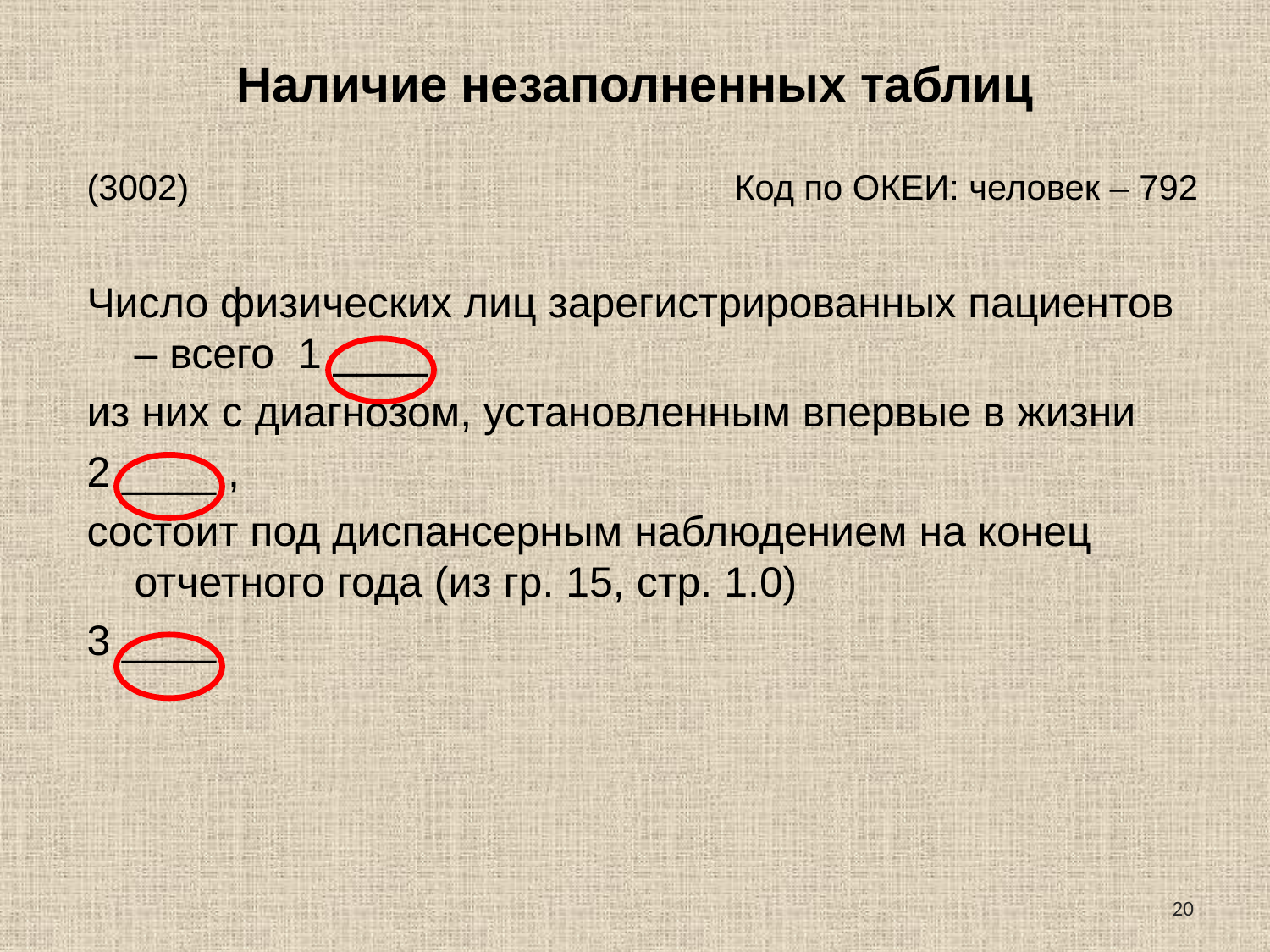

# Наличие незаполненных таблиц
(3002)                                                        Код по ОКЕИ: человек – 792

Число физических лиц зарегистрированных пациентов – всего  1 ____
из них с диагнозом, установленным впервые в жизни
2 ____ ,
состоит под диспансерным наблюдением на конец отчетного года (из гр. 15, стр. 1.0)
3 ____

20